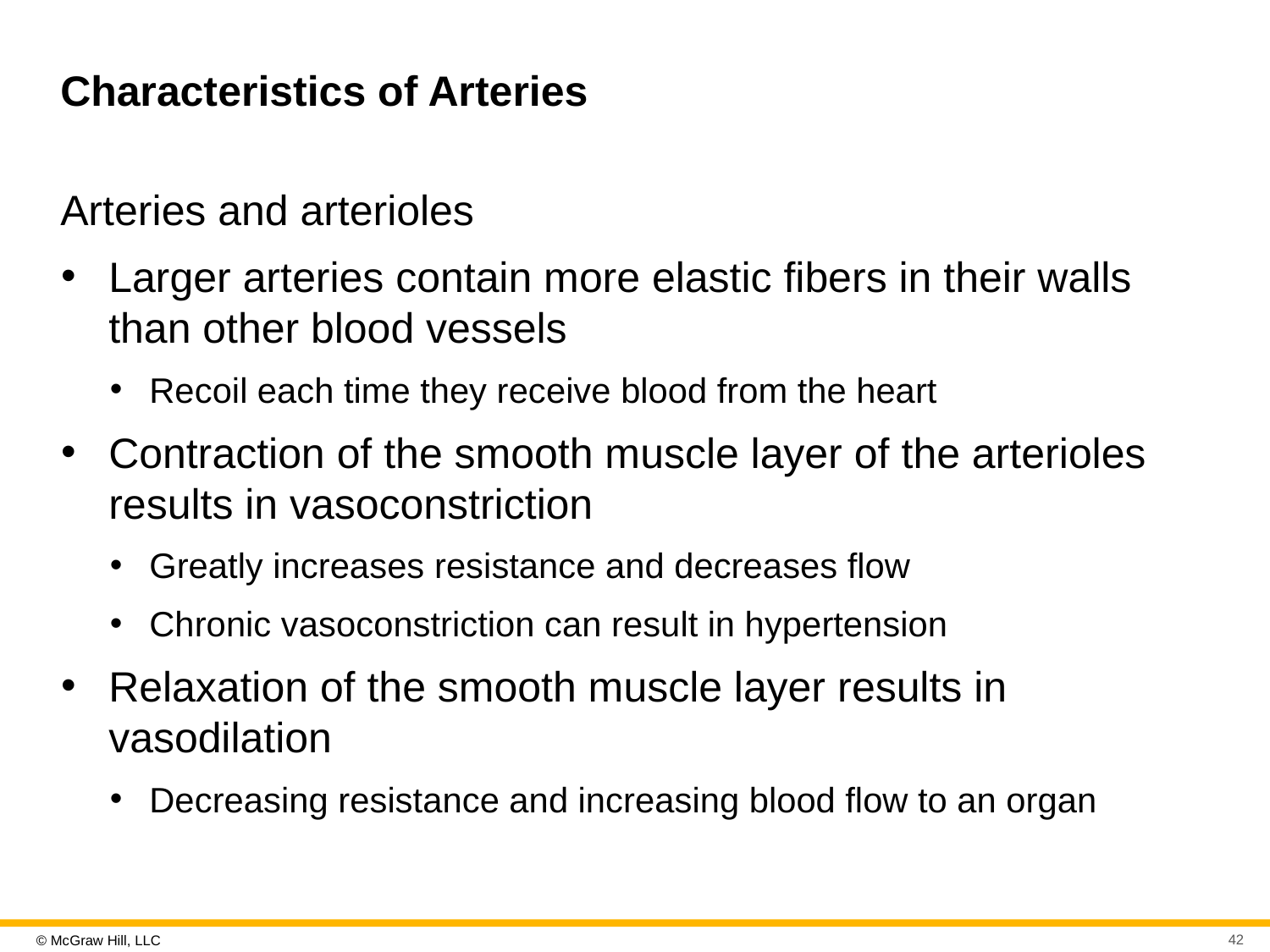

# Characteristics of Arteries
Arteries and arterioles
Larger arteries contain more elastic fibers in their walls than other blood vessels
Recoil each time they receive blood from the heart
Contraction of the smooth muscle layer of the arterioles results in vasoconstriction
Greatly increases resistance and decreases flow
Chronic vasoconstriction can result in hypertension
Relaxation of the smooth muscle layer results in vasodilation
Decreasing resistance and increasing blood flow to an organ
42